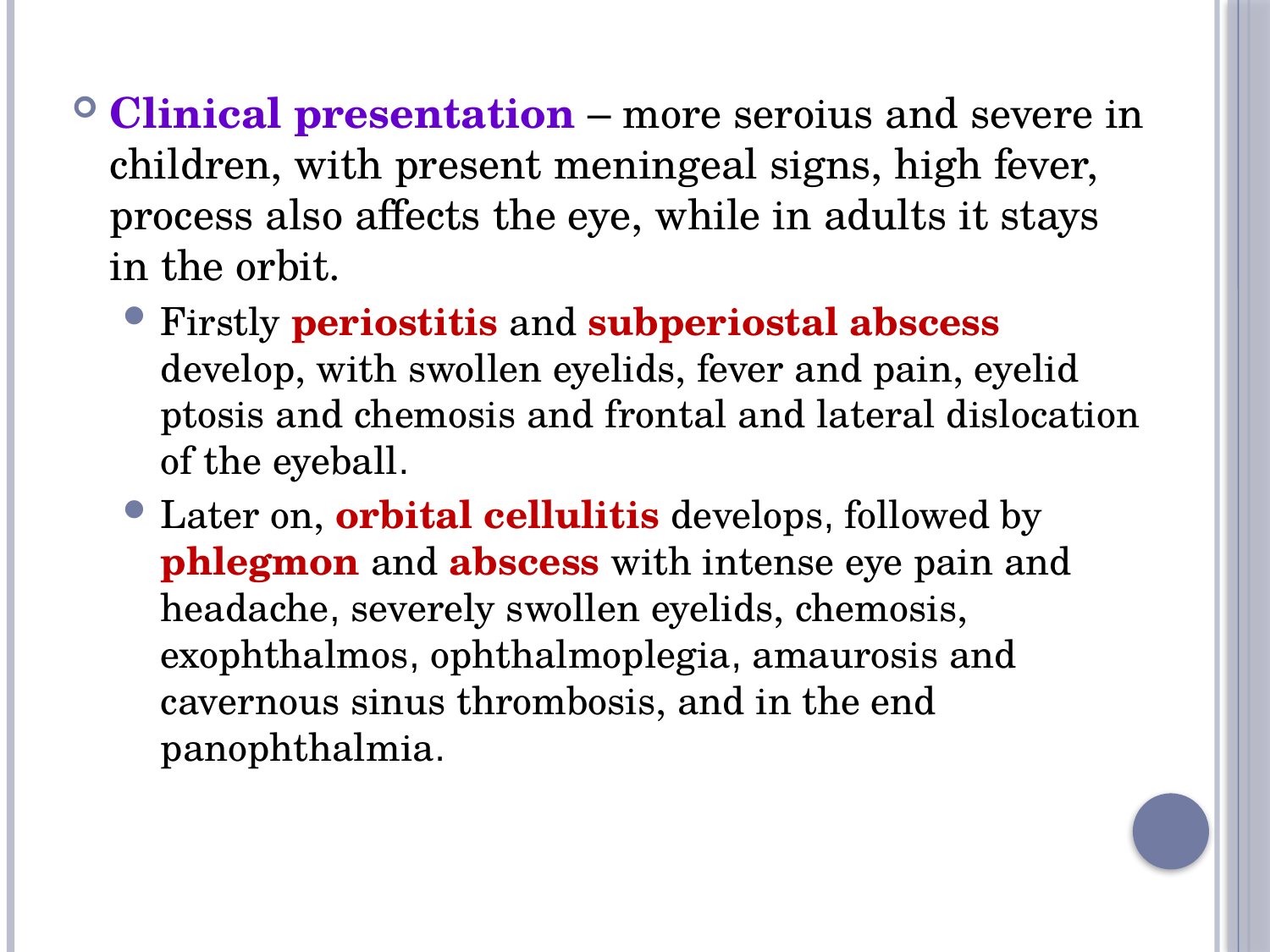

Clinical presentation – more seroius and severe in children, with present meningeal signs, high fever, process also affects the eye, while in adults it stays in the orbit.
Firstly periostitis and subperiostal abscess develop, with swollen eyelids, fever and pain, eyelid ptosis and chemosis and frontal and lateral dislocation of the eyeball.
Later on, orbital cellulitis develops, followed by phlegmon and abscess with intense eye pain and headache, severely swollen eyelids, chemosis, exophthalmos, ophthalmoplegia, amaurosis and cavernous sinus thrombosis, and in the end panophthalmia.